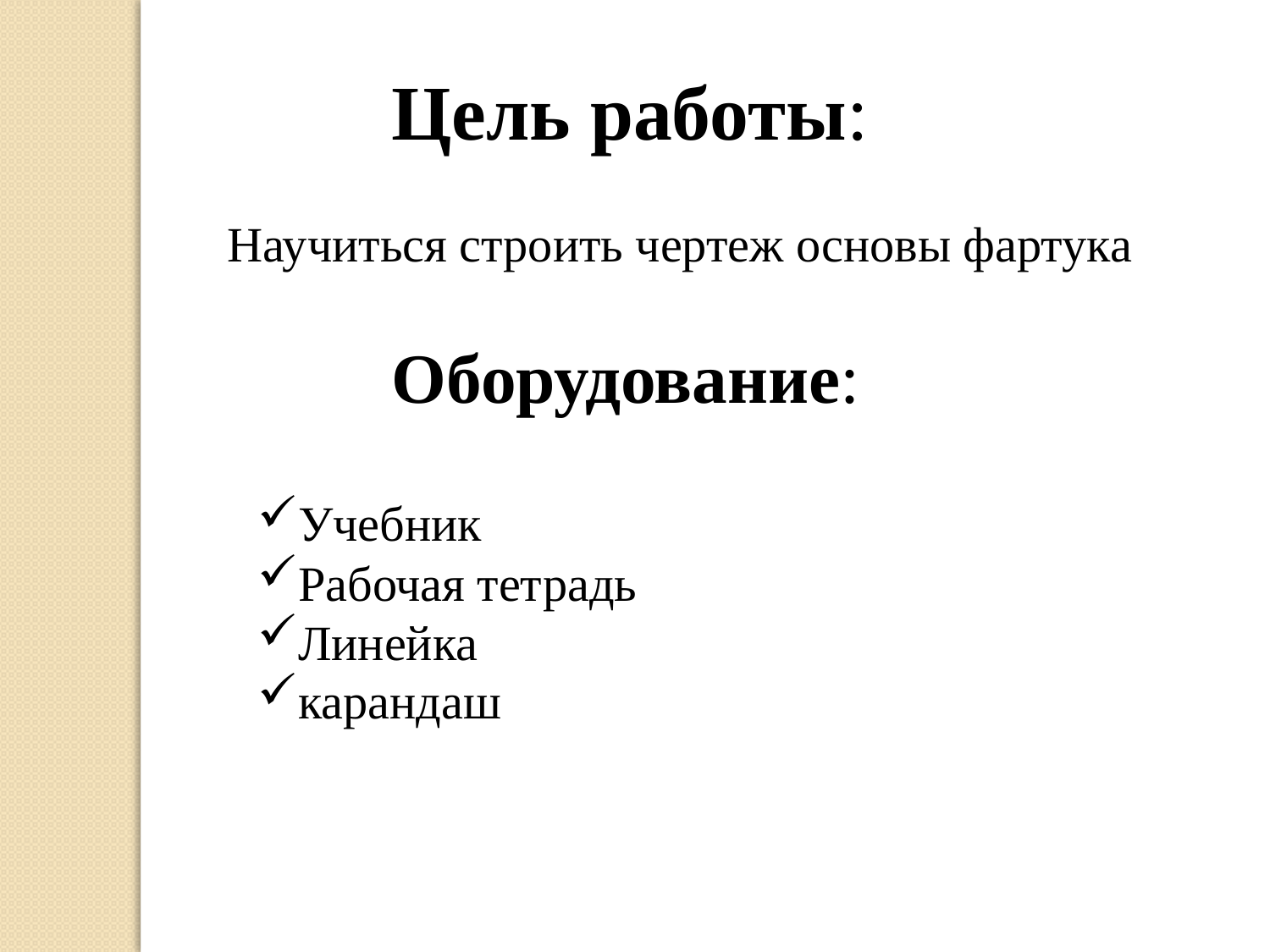

Цель работы:
Научиться строить чертеж основы фартука
Оборудование:
Учебник
Рабочая тетрадь
Линейка
карандаш